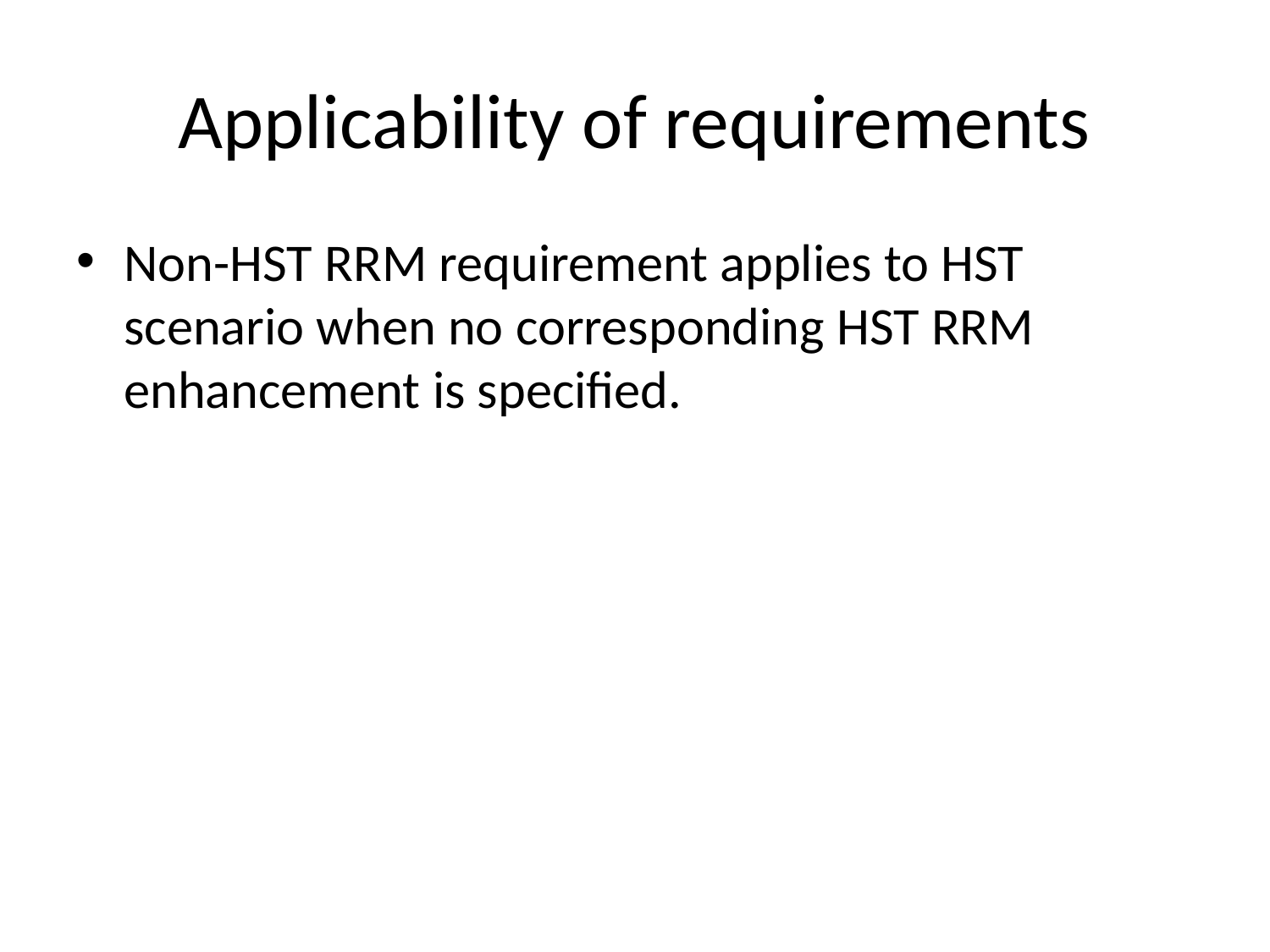

# Applicability of requirements
Non-HST RRM requirement applies to HST scenario when no corresponding HST RRM enhancement is specified.